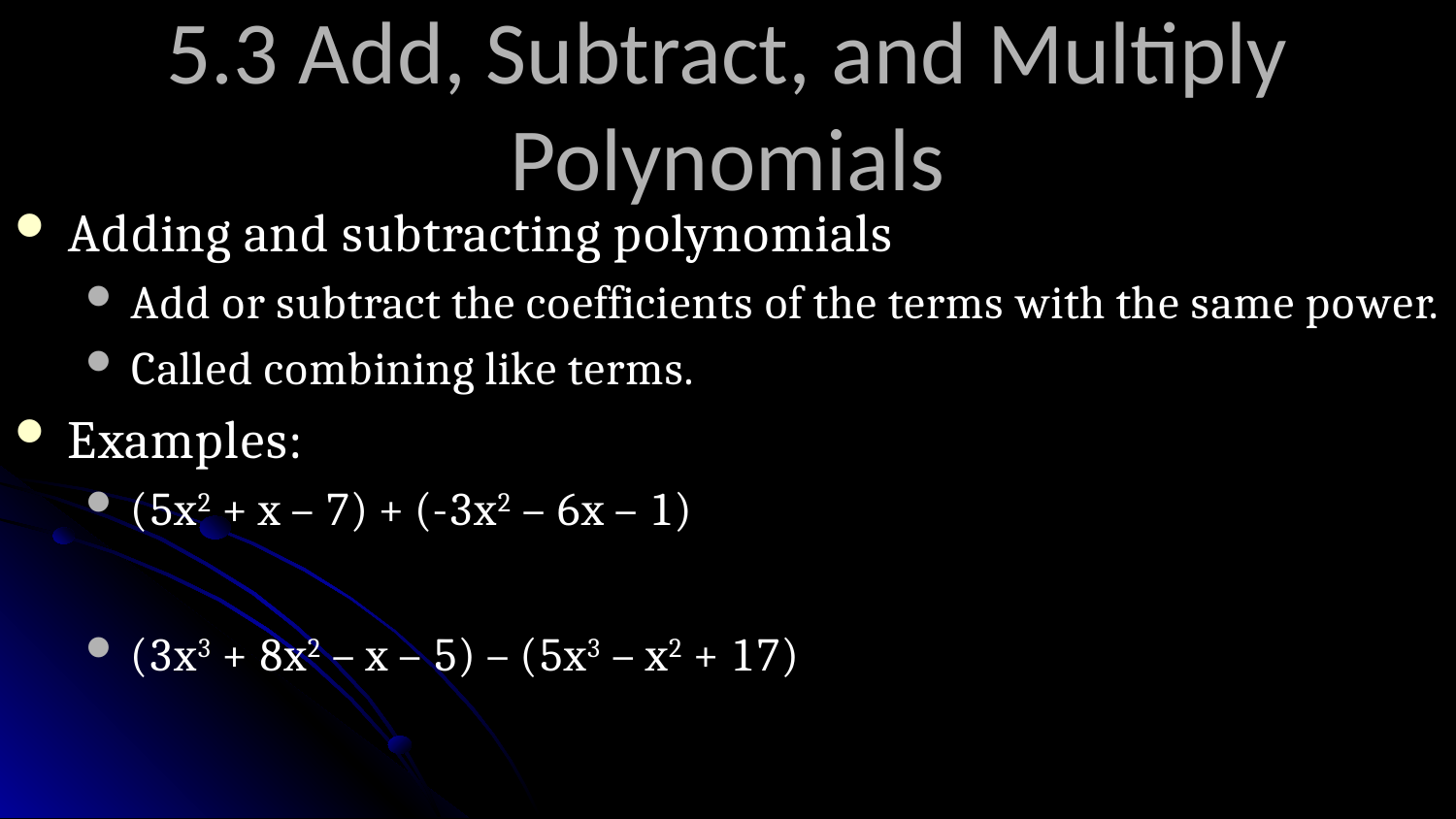

# 5.3 Add, Subtract, and Multiply Polynomials
Adding and subtracting polynomials
Add or subtract the coefficients of the terms with the same power.
Called combining like terms.
Examples:
(5x2 + x – 7) + (-3x2 – 6x – 1)

(3x3 + 8x2 – x – 5) – (5x3 – x2 + 17)